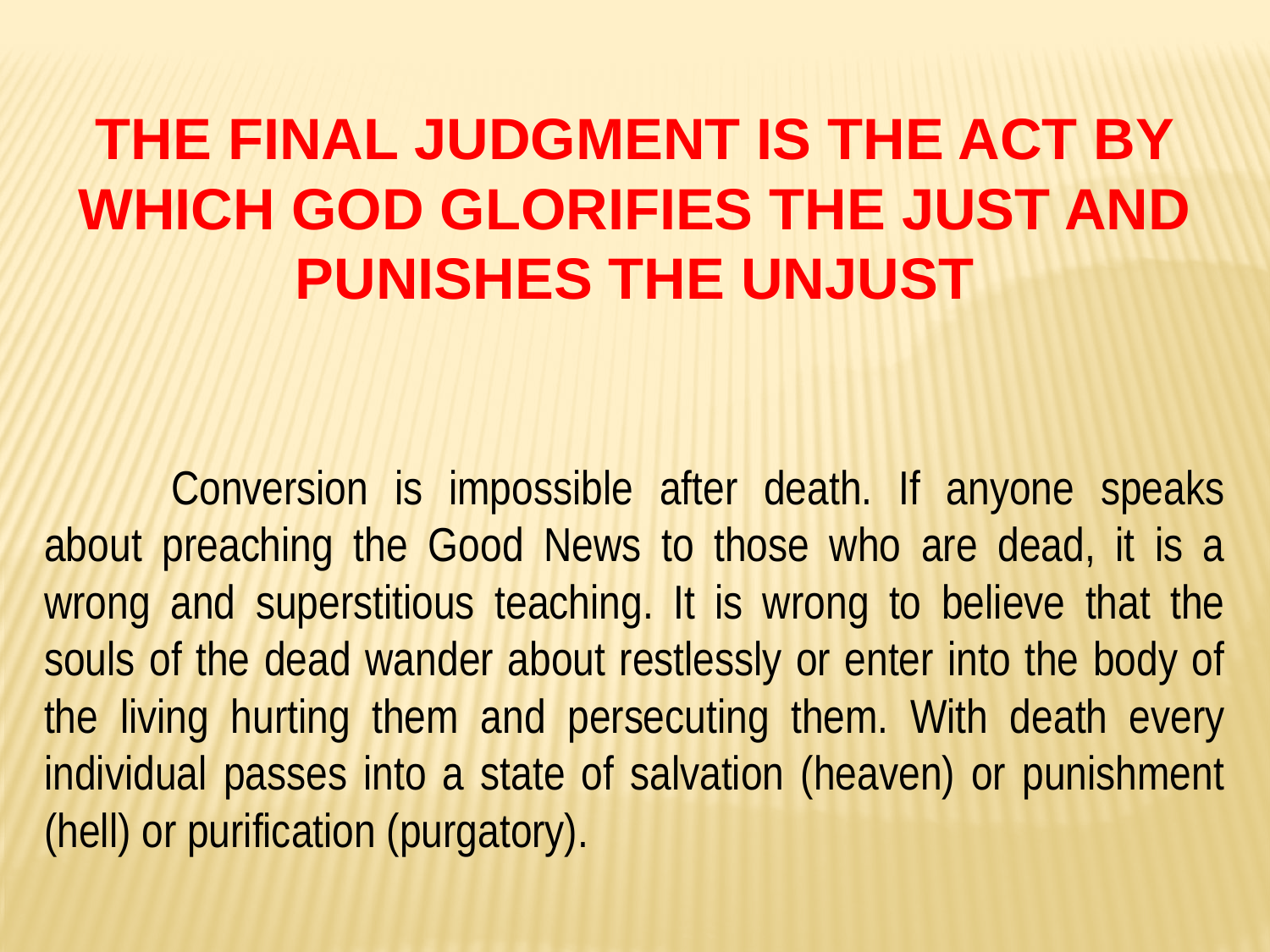

THE FINAL JUDGMENT IS THE ACT BY WHICH GOD GLORIFIES THE JUST AND PUNISHES THE UNJUST
	Conversion is impossible after death. If anyone speaks about preaching the Good News to those who are dead, it is a wrong and superstitious teaching. It is wrong to believe that the souls of the dead wander about restlessly or enter into the body of the living hurting them and persecuting them. With death every individual passes into a state of salvation (heaven) or punishment (hell) or purification (purgatory).